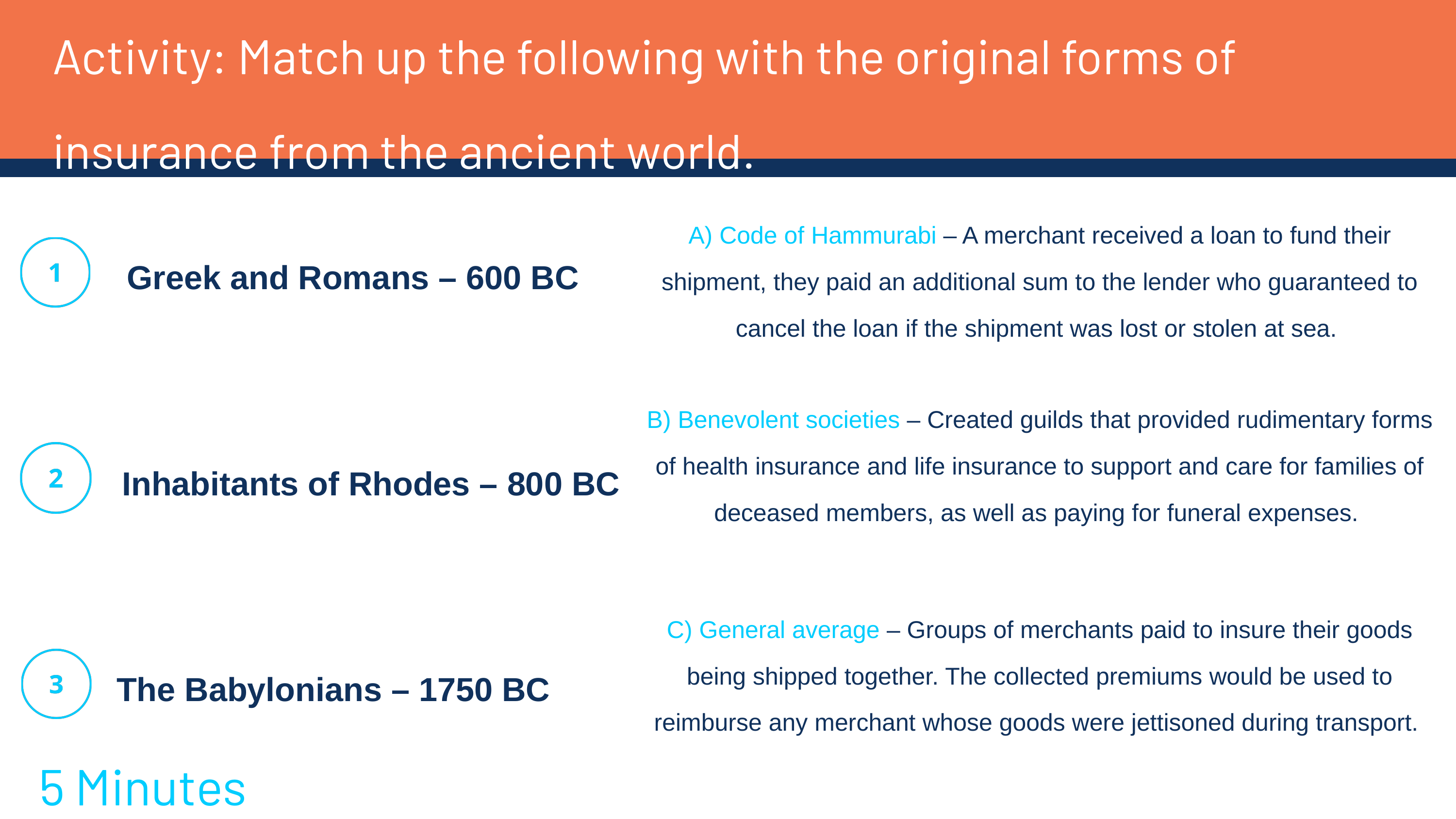

Activity: Match up the following with the original forms of insurance from the ancient world.

A) Code of Hammurabi – A merchant received a loan to fund their shipment, they paid an additional sum to the lender who guaranteed to cancel the loan if the shipment was lost or stolen at sea.

Greek and Romans – 600 BC
B) Benevolent societies – Created guilds that provided rudimentary forms of health insurance and life insurance to support and care for families of deceased members, as well as paying for funeral expenses.

Inhabitants of Rhodes – 800 BC
C) General average – Groups of merchants paid to insure their goods being shipped together. The collected premiums would be used to reimburse any merchant whose goods were jettisoned during transport.

The Babylonians – 1750 BC
5 Minutes